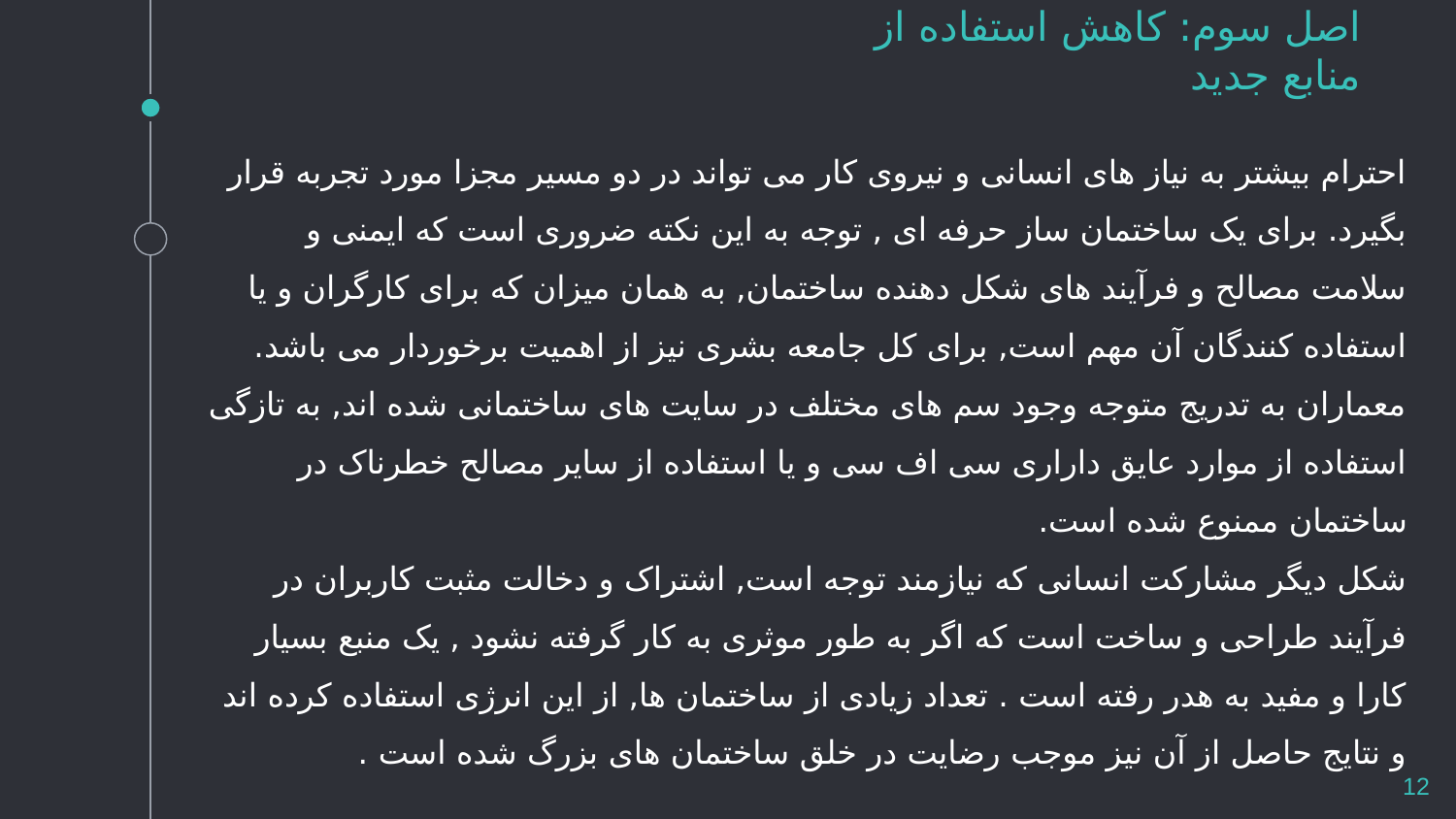

# اصل سوم: کاهش استفاده از منابع جديد
احترام بیشتر به نیاز های انسانی و نیروی کار می تواند در دو مسیر مجزا مورد تجربه قرار بگیرد. برای یک ساختمان ساز حرفه ای , توجه به این نکته ضروری است که ایمنی و سلامت مصالح و فرآیند های شکل دهنده ساختمان, به همان میزان که برای کارگران و یا استفاده کنندگان آن مهم است, برای کل جامعه بشری نیز از اهمیت برخوردار می باشد. معماران به تدریج متوجه وجود سم های مختلف در سایت های ساختمانی شده اند, به تازگی استفاده از موارد عایق داراری سی اف سی و یا استفاده از سایر مصالح خطرناک در ساختمان ممنوع شده است.
شکل دیگر مشارکت انسانی که نیازمند توجه است, اشتراک و دخالت مثبت کاربران در فرآیند طراحی و ساخت است که اگر به طور موثری به کار گرفته نشود , یک منبع بسیار کارا و مفید به هدر رفته است . تعداد زیادی از ساختمان ها, از این انرژی استفاده کرده اند و نتایج حاصل از آن نیز موجب رضایت در خلق ساختمان های بزرگ شده است .
12